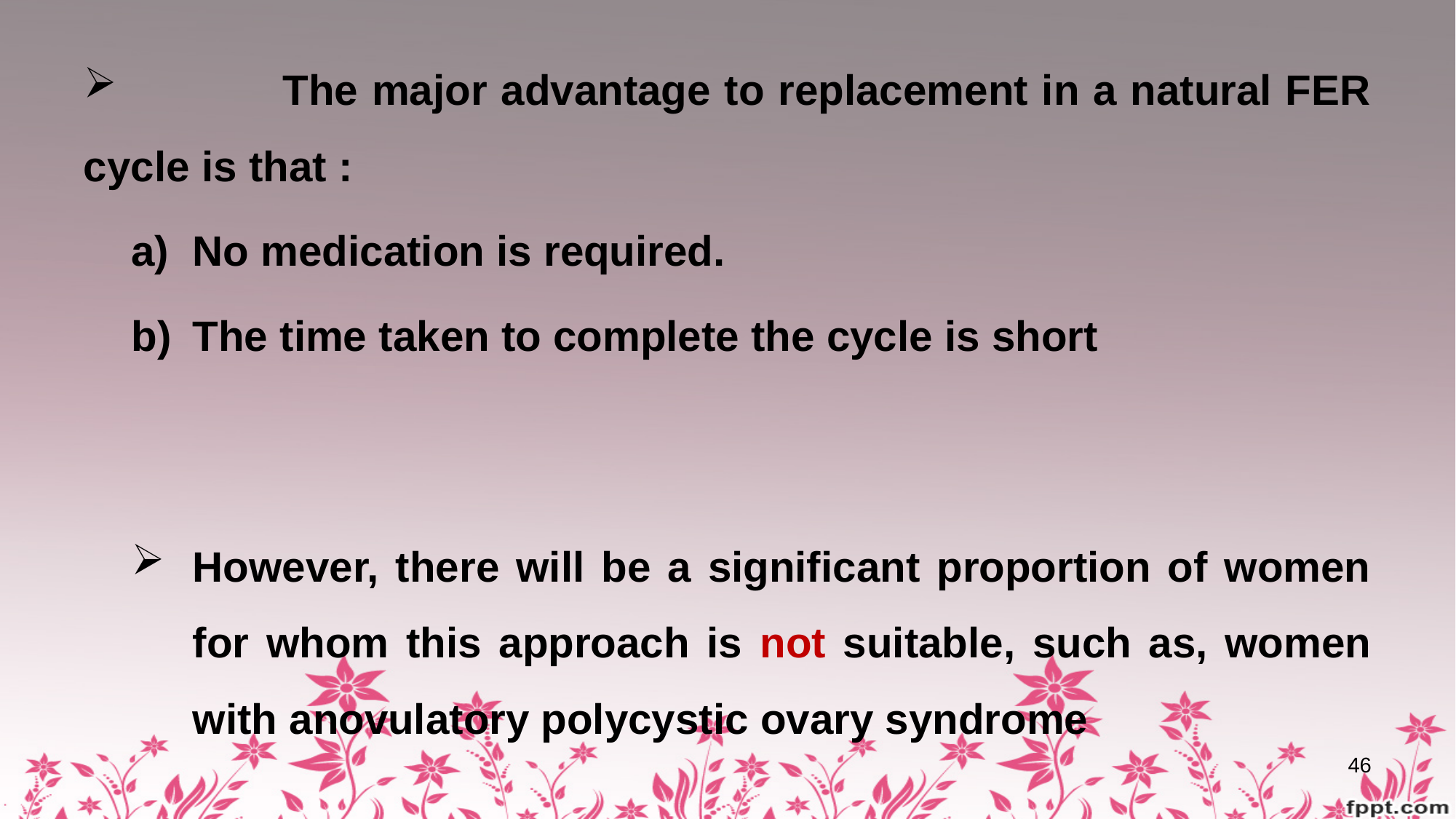

The major advantage to replacement in a natural FER cycle is that :
No medication is required.
The time taken to complete the cycle is short

However, there will be a significant proportion of women for whom this approach is not suitable, such as, women with anovulatory polycystic ovary syndrome

46